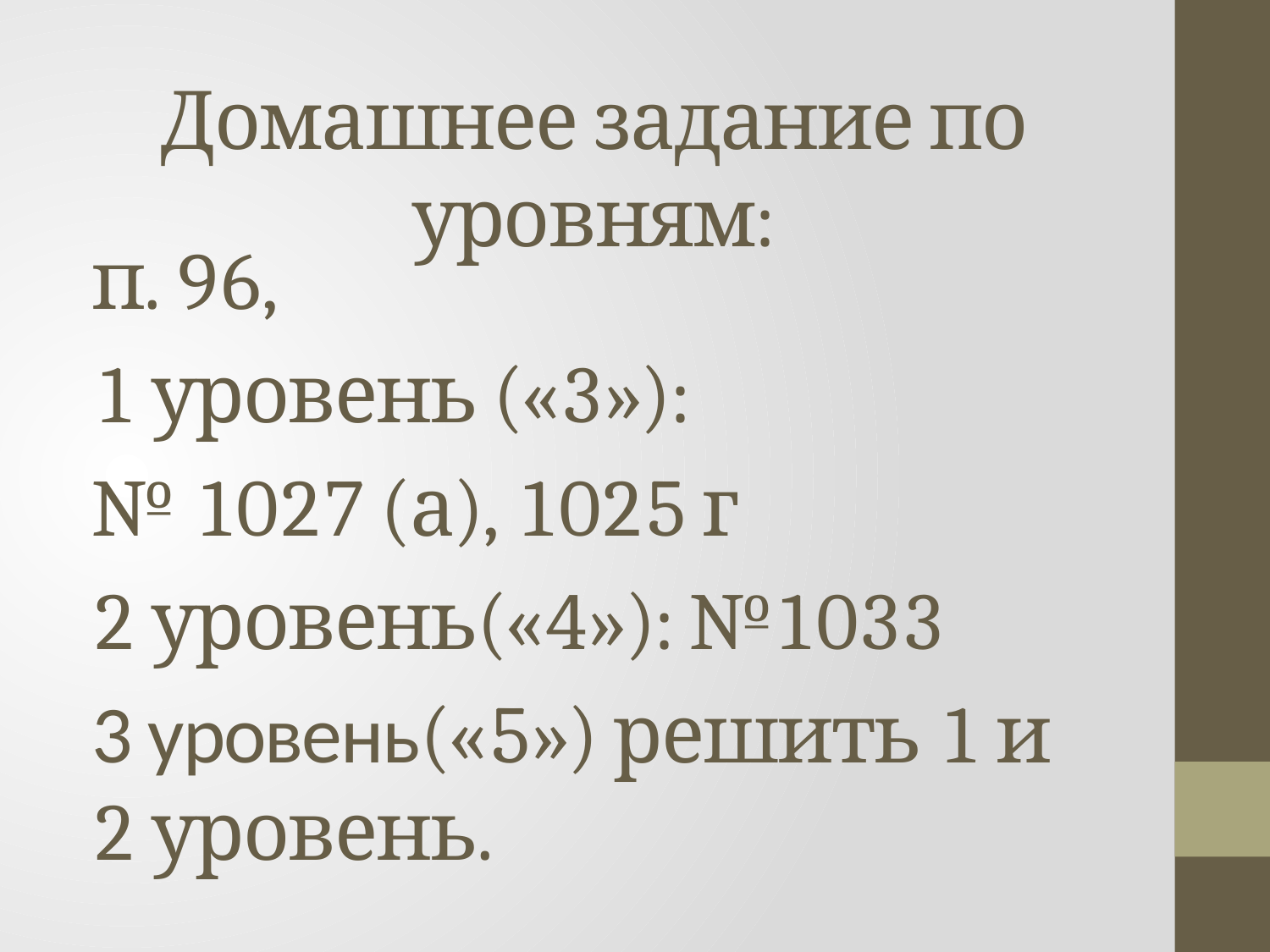

# Домашнее задание по уровням:
п. 96,
1 уровень («3»):
№ 1027 (а), 1025 г
2 уровень(«4»): №1033
3 уровень(«5») решить 1 и 2 уровень.